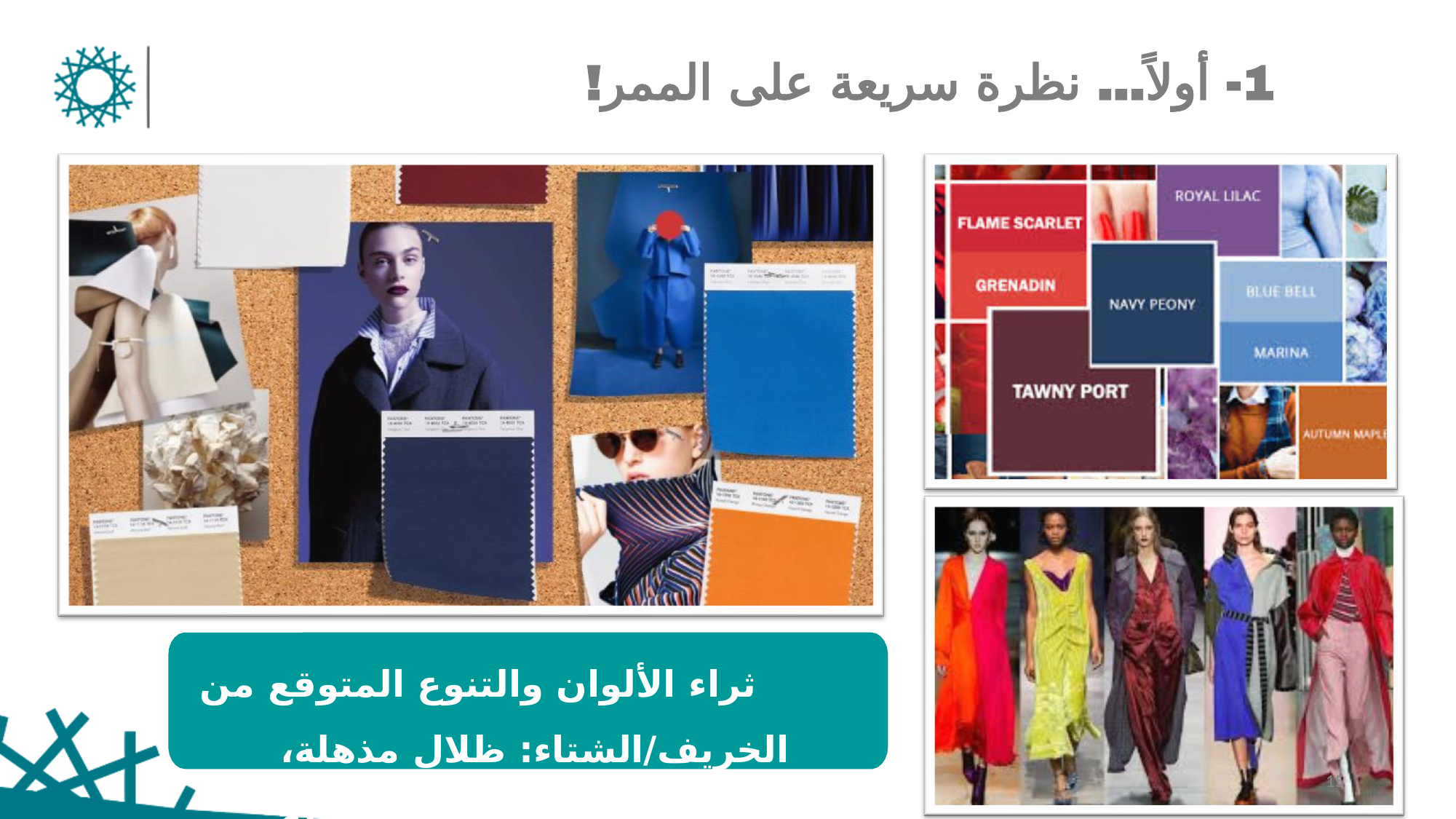

# 1- أولاً... نظرة سريعة على الممر!

ثراء الألوان والتنوع المتوقع من الخريف/الشتاء: ظلال مذهلة، ديناميكية، وأيضاً رومانسية!
15